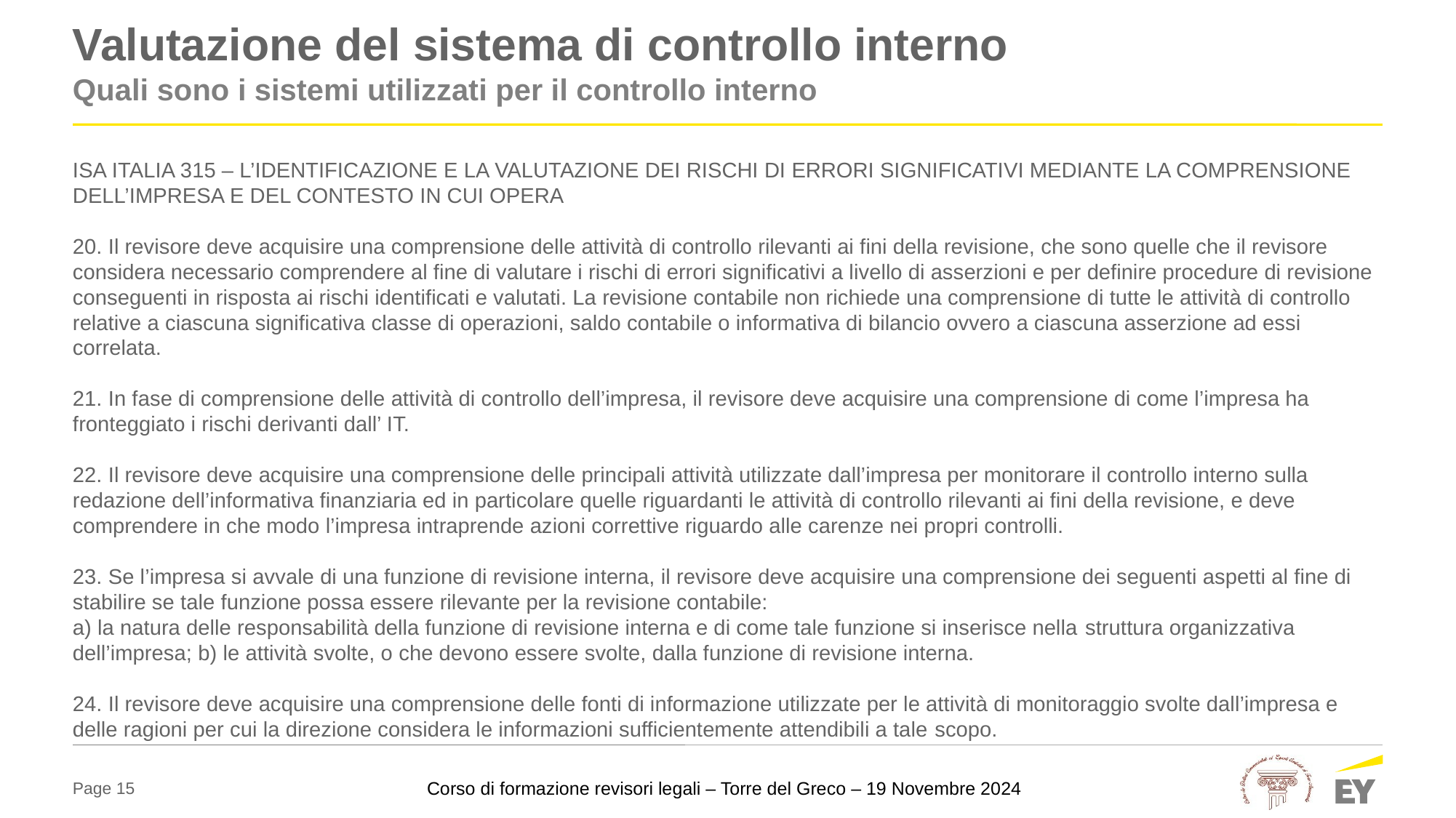

# Valutazione del sistema di controllo interno
Quali sono i sistemi utilizzati per il controllo interno
ISA ITALIA 315 – L’IDENTIFICAZIONE E LA VALUTAZIONE DEI RISCHI DI ERRORI SIGNIFICATIVI MEDIANTE LA COMPRENSIONE DELL’IMPRESA E DEL CONTESTO IN CUI OPERA

20. Il revisore deve acquisire una comprensione delle attività di controllo rilevanti ai fini della revisione, che sono quelle che il revisore considera necessario comprendere al fine di valutare i rischi di errori significativi a livello di asserzioni e per definire procedure di revisione conseguenti in risposta ai rischi identificati e valutati. La revisione contabile non richiede una comprensione di tutte le attività di controllo relative a ciascuna significativa classe di operazioni, saldo contabile o informativa di bilancio ovvero a ciascuna asserzione ad essi correlata.

21. In fase di comprensione delle attività di controllo dell’impresa, il revisore deve acquisire una comprensione di come l’impresa ha fronteggiato i rischi derivanti dall’ IT.

22. Il revisore deve acquisire una comprensione delle principali attività utilizzate dall’impresa per monitorare il controllo interno sulla redazione dell’informativa finanziaria ed in particolare quelle riguardanti le attività di controllo rilevanti ai fini della revisione, e deve comprendere in che modo l’impresa intraprende azioni correttive riguardo alle carenze nei propri controlli.

23. Se l’impresa si avvale di una funzione di revisione interna, il revisore deve acquisire una comprensione dei seguenti aspetti al fine di stabilire se tale funzione possa essere rilevante per la revisione contabile:
a) la natura delle responsabilità della funzione di revisione interna e di come tale funzione si inserisce nella struttura organizzativa dell’impresa; b) le attività svolte, o che devono essere svolte, dalla funzione di revisione interna.

24. Il revisore deve acquisire una comprensione delle fonti di informazione utilizzate per le attività di monitoraggio svolte dall’impresa e delle ragioni per cui la direzione considera le informazioni sufficientemente attendibili a tale scopo.